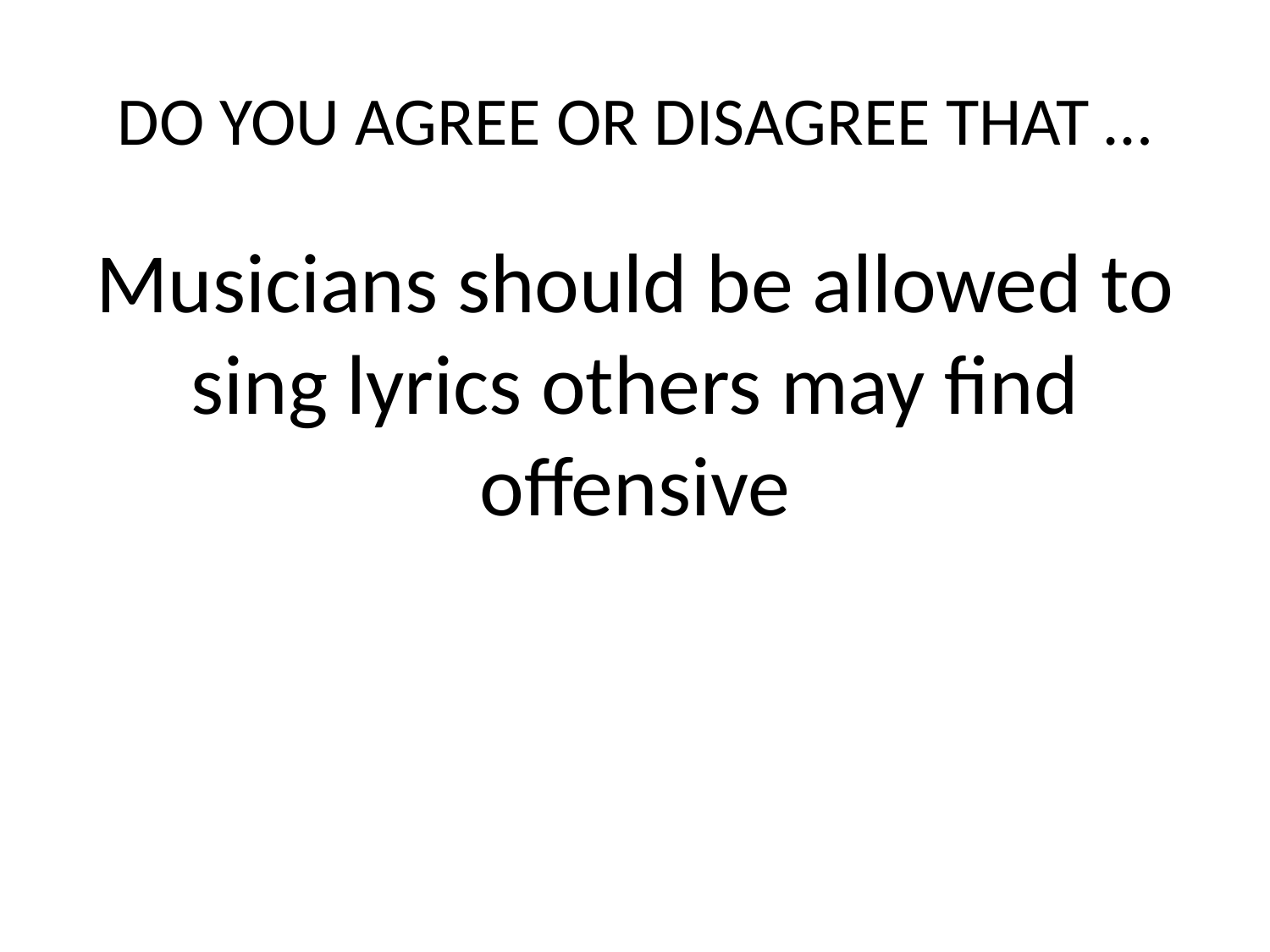

# DO YOU AGREE OR DISAGREE THAT …
Musicians should be allowed to sing lyrics others may find offensive